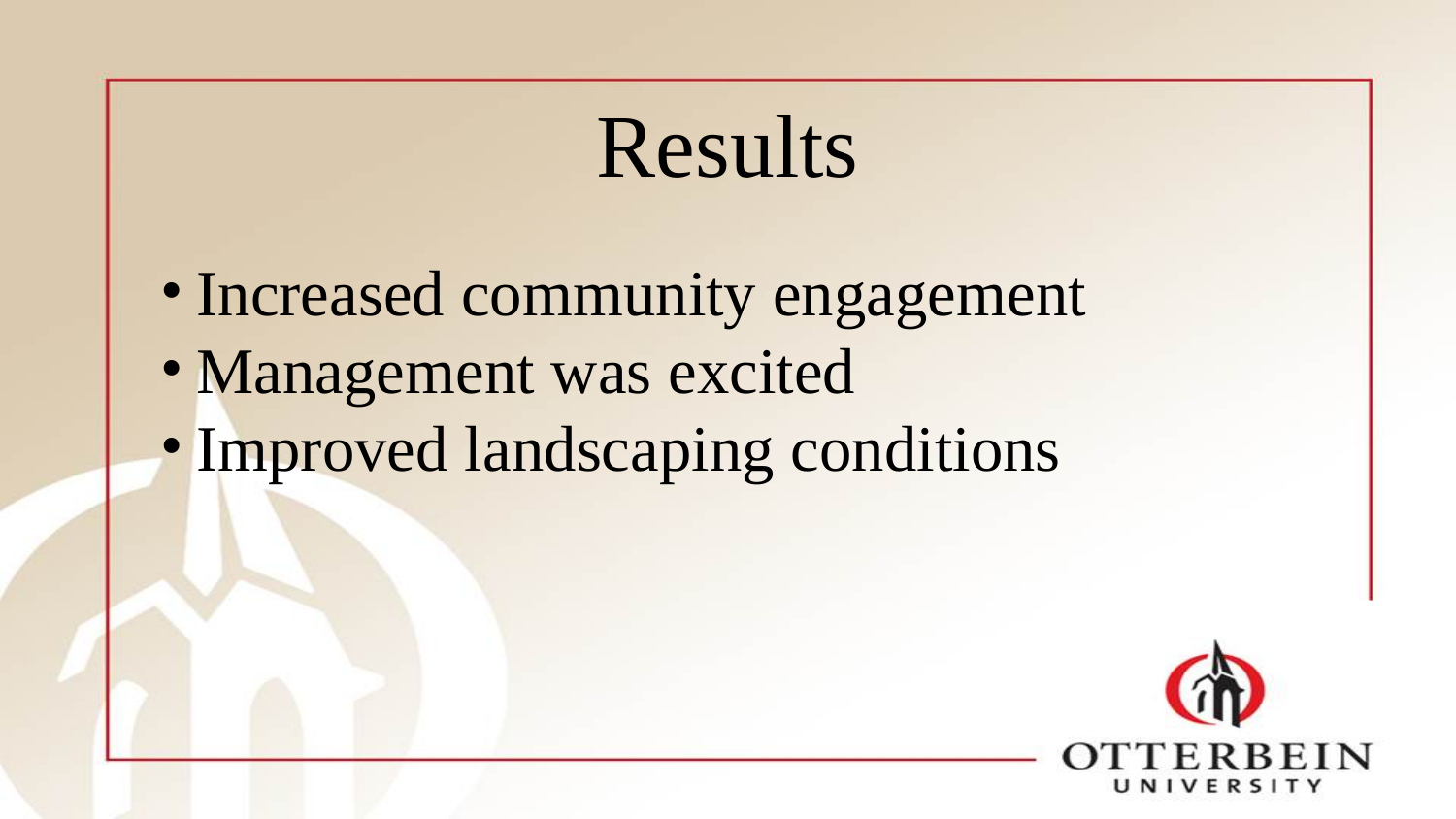

# Results
Increased community engagement
Management was excited
Improved landscaping conditions